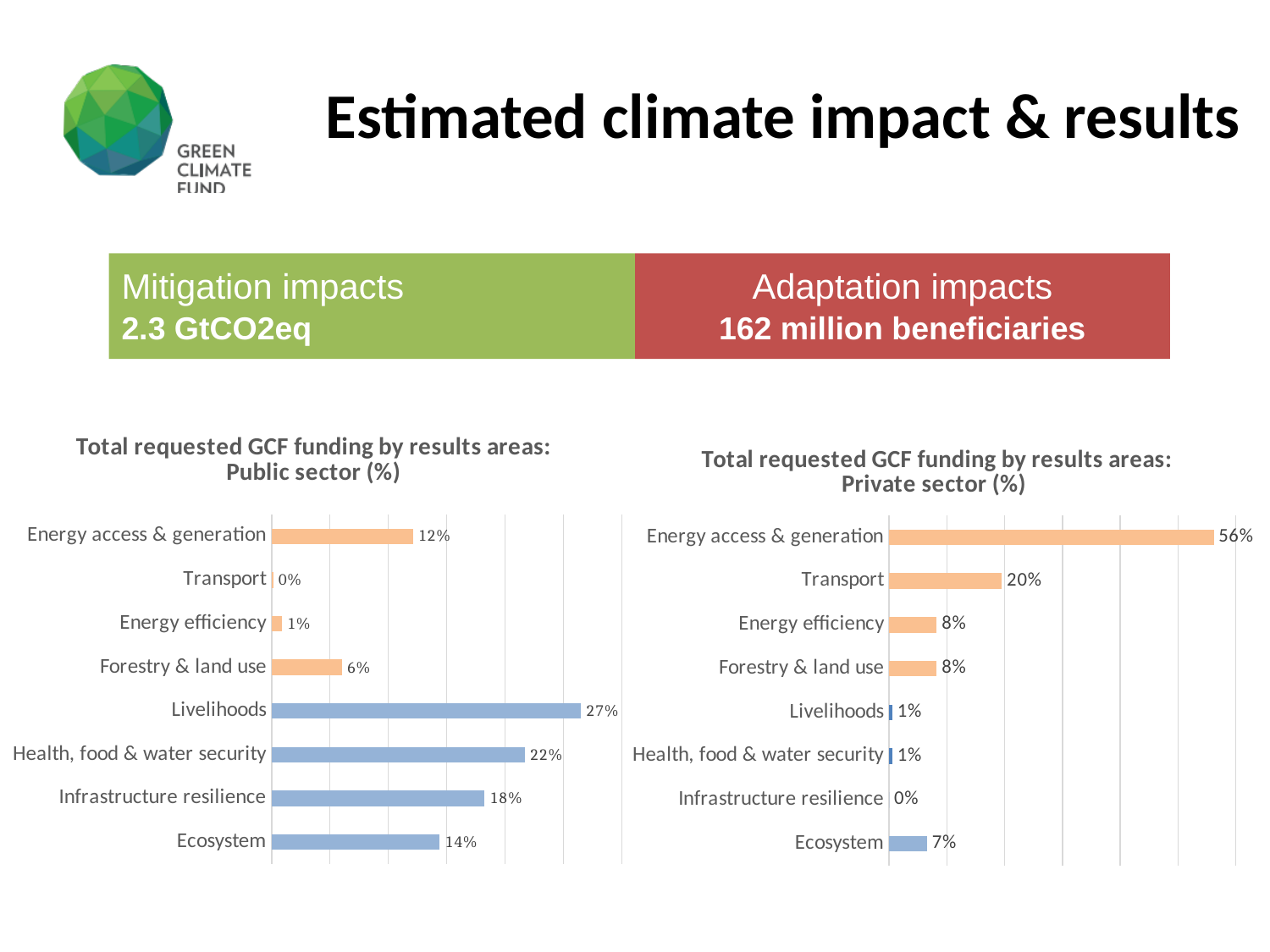

Estimated climate impact & results
# Mitigation impacts 2.3 GtCO2eq
Adaptation impacts
162 million beneficiaries

### Chart: Total requested GCF funding by results areas: Public sector (%)

| Category |  |
|---|---|
| Energy access & generation | 0.12108242591783183 |
| Transport | 0.001324337435476935 |
| Energy efficiency | 0.008771989702210378 |
| Forestry & land use | 0.060320795809408516 |
| Livelihoods | 0.2651340848856684 |
| Health, food & water security | 0.21700065482970793 |
| Infrastructure resilience | 0.18236101704219912 |
| Ecosystem | 0.14400469437749683 |

### Chart:  Total requested GCF funding by results areas: Private sector (%)

| Category |  |
|---|---|
| Energy access & generation | 0.5617771786334306 |
| Transport | 0.19517601127545017 |
| Energy efficiency | 0.08257807662528563 |
| Forestry & land use | 0.08257807662528563 |
| Livelihoods | 0.0059915889877344645 |
| Health, food & water security | 0.0059915889877344645 |
| Infrastructure resilience | 0.0 |
| Ecosystem | 0.06590747886507911 |